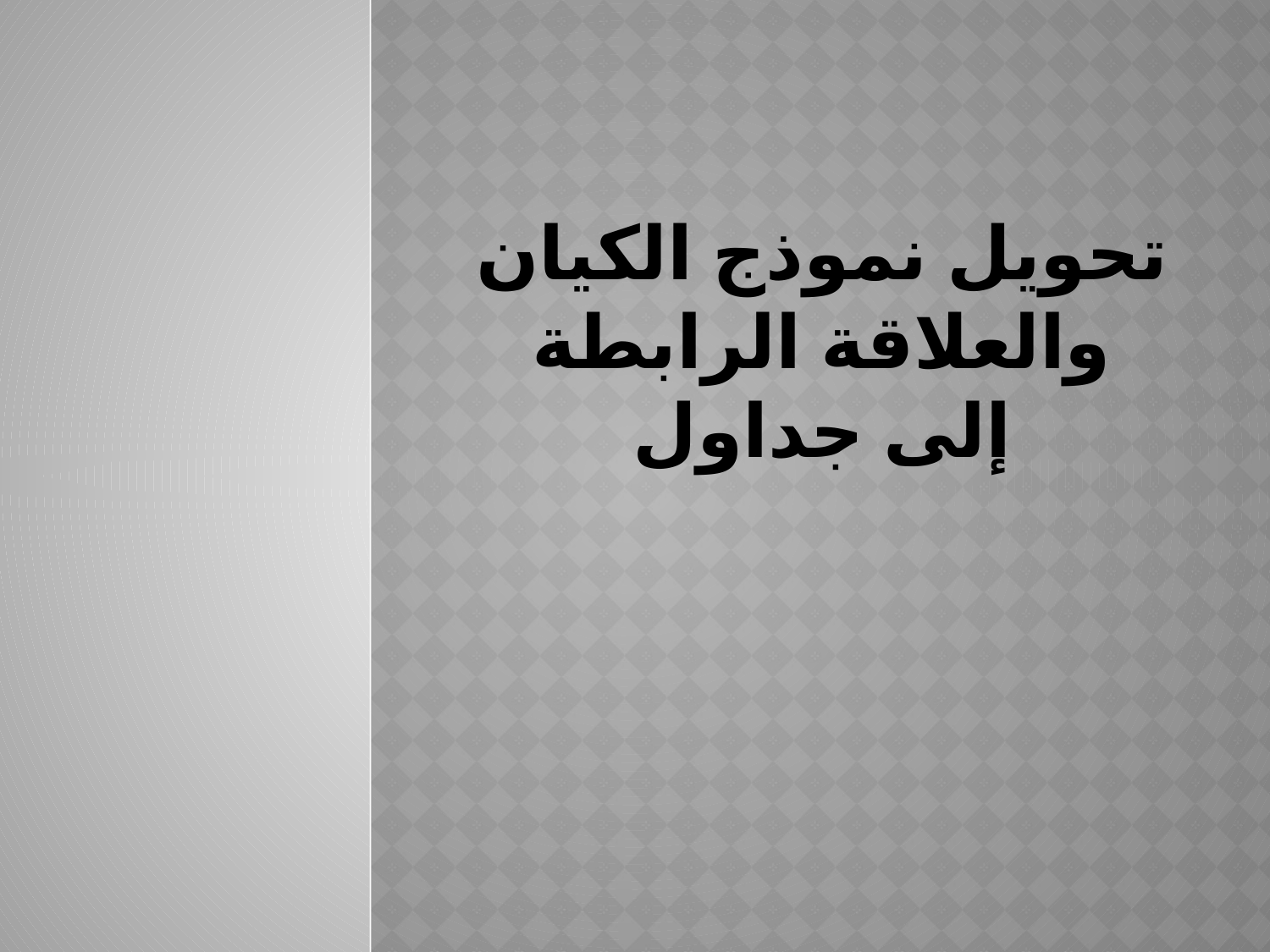

# تحويل نموذج الكيان والعلاقة الرابطة إلى جداول